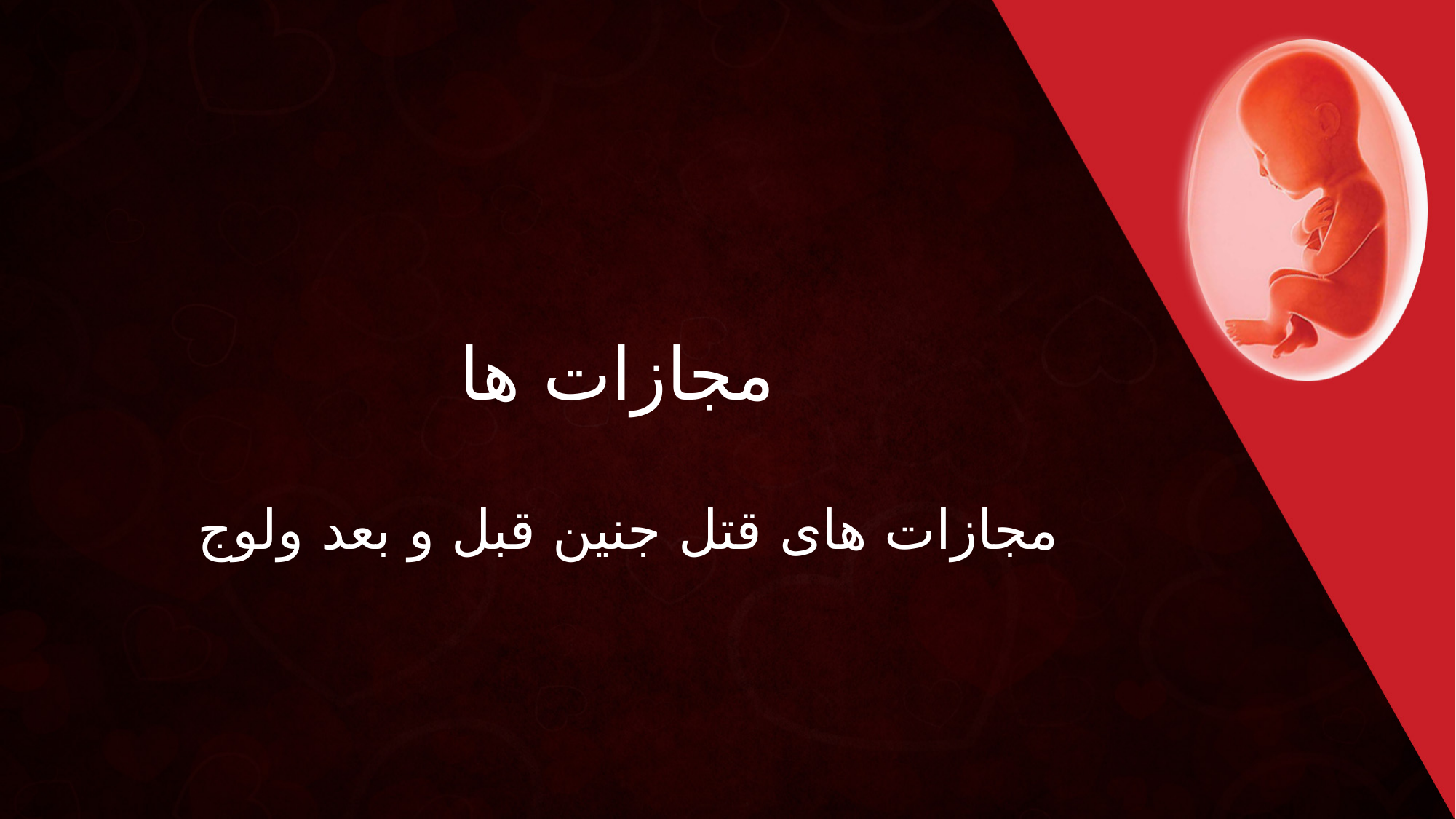

# مجازات ها
مجازات های قتل جنین قبل و بعد ولوج